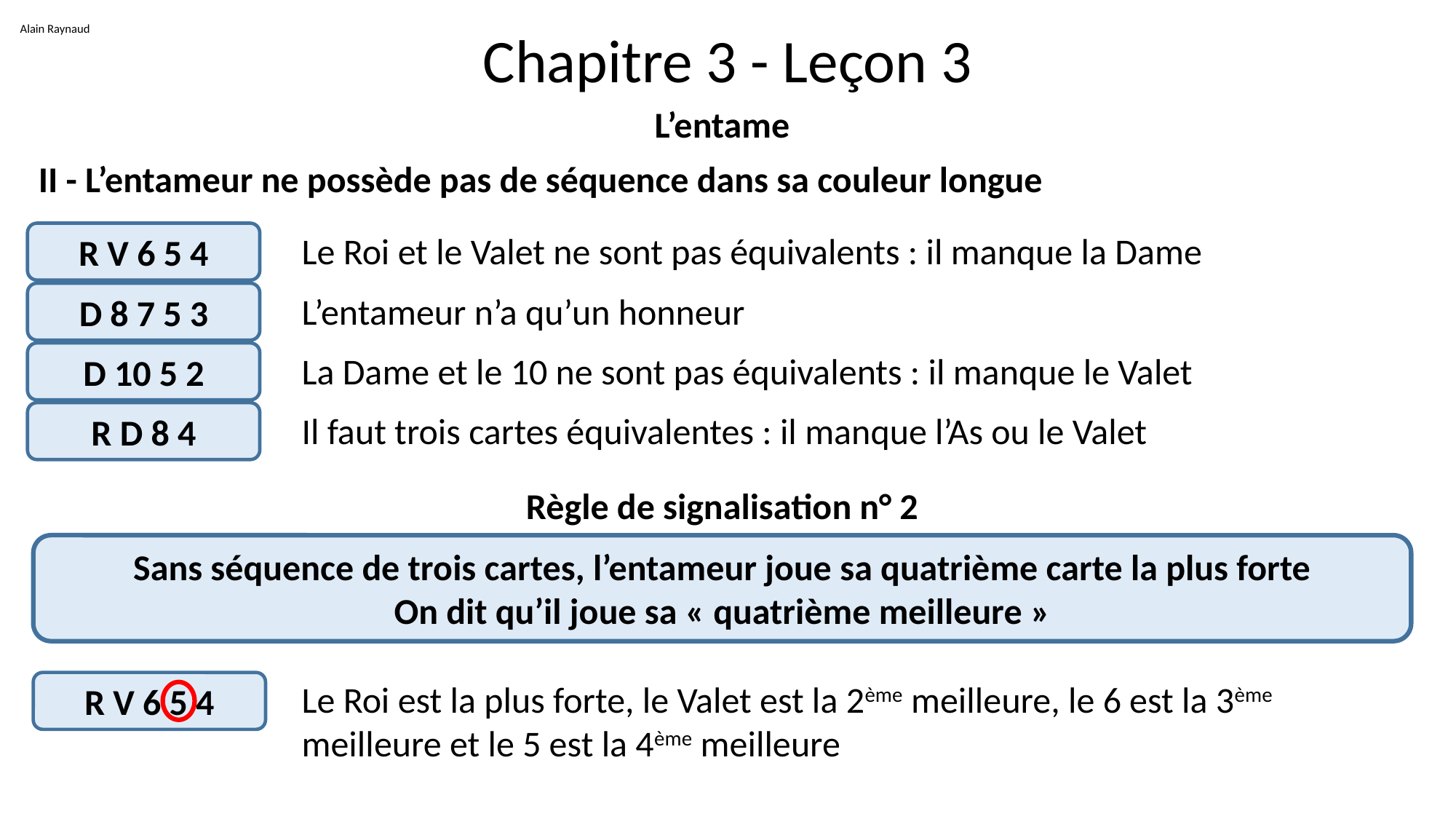

Alain Raynaud
# Chapitre 3 - Leçon 3
L’entame
II - L’entameur ne possède pas de séquence dans sa couleur longue

Règle de signalisation n° 2

R V 6 5 4
Le Roi et le Valet ne sont pas équivalents : il manque la Dame
L’entameur n’a qu’un honneur
D 8 7 5 3
La Dame et le 10 ne sont pas équivalents : il manque le Valet
D 10 5 2
Il faut trois cartes équivalentes : il manque l’As ou le Valet
R D 8 4
Sans séquence de trois cartes, l’entameur joue sa quatrième carte la plus forte
On dit qu’il joue sa « quatrième meilleure »
Le Roi est la plus forte, le Valet est la 2ème meilleure, le 6 est la 3ème meilleure et le 5 est la 4ème meilleure
R V 6 5 4